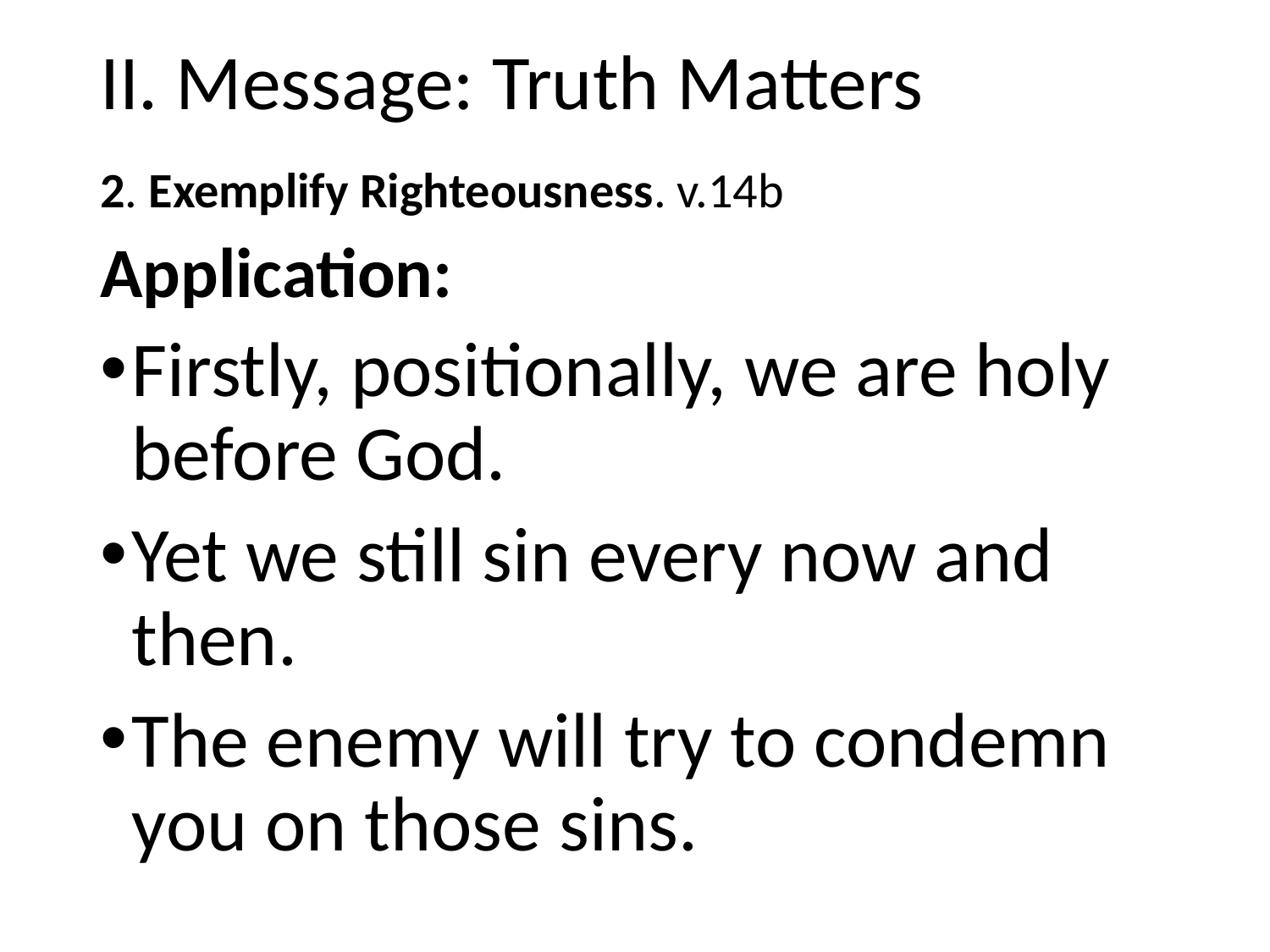

# II. Message: Truth Matters
2. Exemplify Righteousness. v.14b
Application:
Firstly, positionally, we are holy before God.
Yet we still sin every now and then.
The enemy will try to condemn you on those sins.